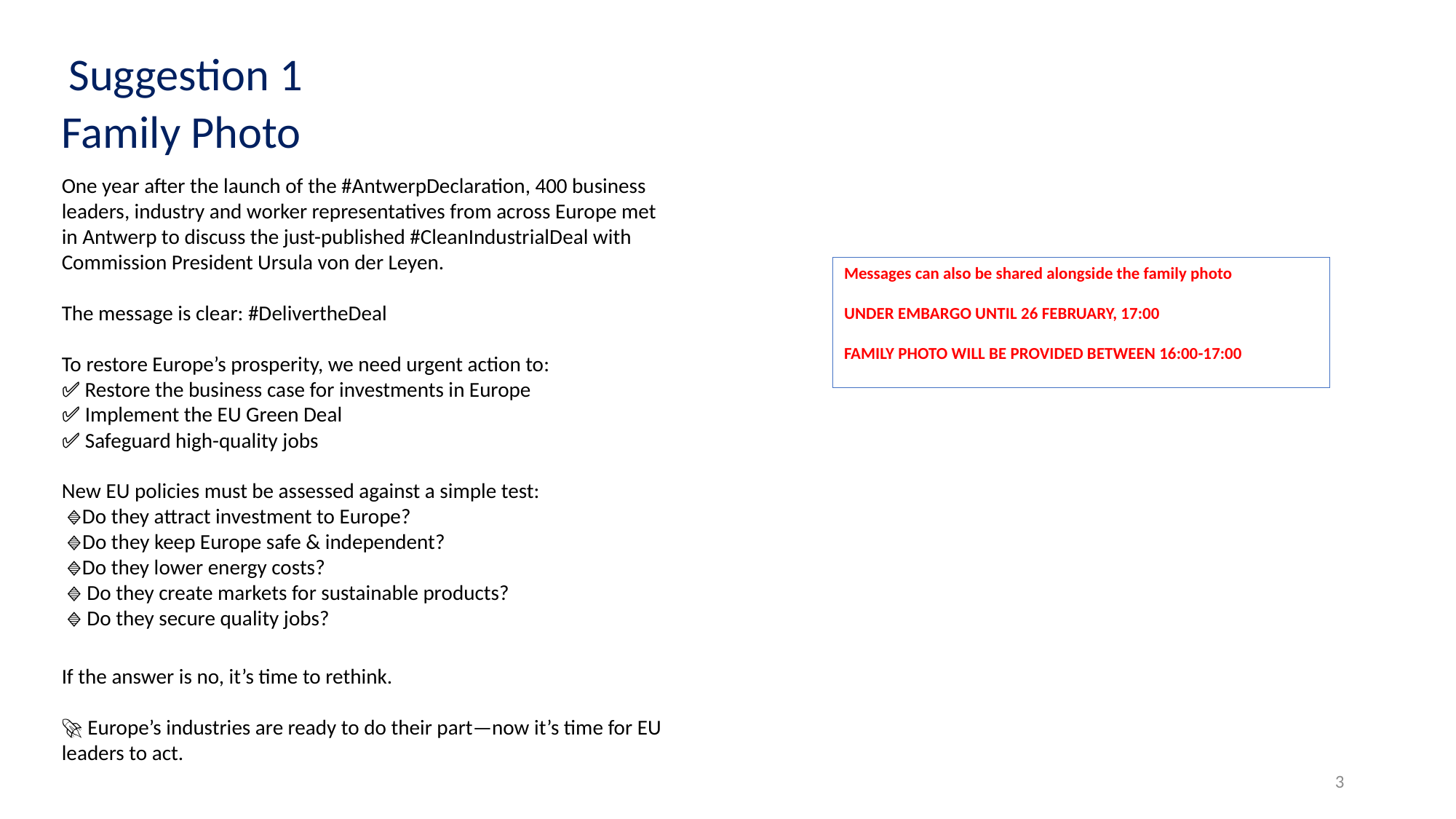

Suggestion 1

Family Photo

One year after the launch of the #AntwerpDeclaration, 400 business leaders, industry and worker representatives from across Europe met in Antwerp to discuss the just-published #CleanIndustrialDeal with Commission President Ursula von der Leyen.

The message is clear: #DelivertheDeal

To restore Europe’s prosperity, we need urgent action to:
✅ Restore the business case for investments in Europe
✅ Implement the EU Green Deal
✅ Safeguard high-quality jobs

New EU policies must be assessed against a simple test:
 🔹Do they attract investment to Europe?
 🔹Do they keep Europe safe & independent?
 🔹Do they lower energy costs?
 🔹 Do they create markets for sustainable products?
 🔹 Do they secure quality jobs?

If the answer is no, it’s time to rethink.

🚀 Europe’s industries are ready to do their part—now it’s time for EU leaders to act.

Messages can also be shared alongside the family photo

UNDER EMBARGO UNTIL 26 FEBRUARY, 17:00

FAMILY PHOTO WILL BE PROVIDED BETWEEN 16:00-17:00

3